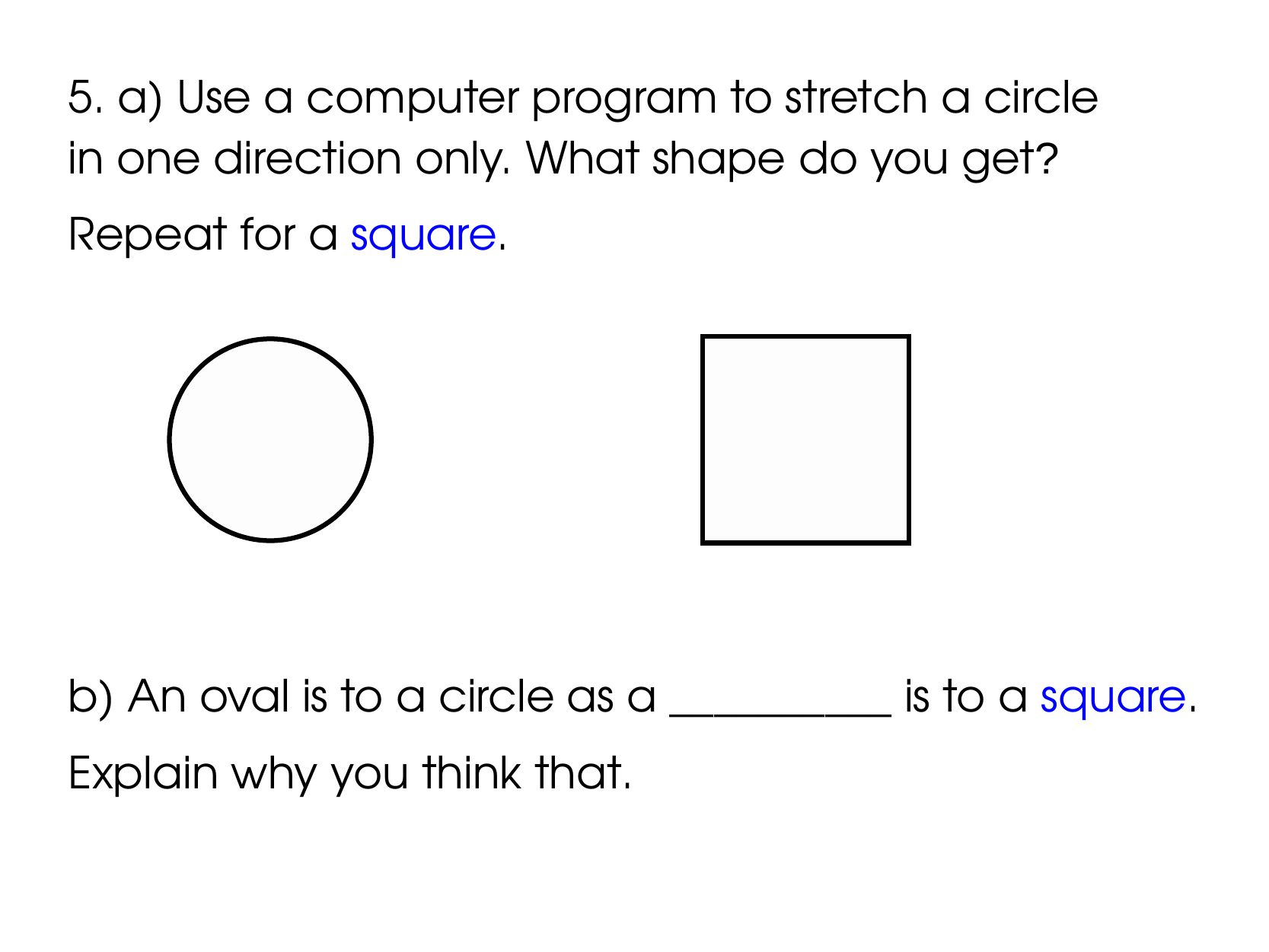

5. a) Use a computer program to stretch a circle
in one direction only. What shape do you get?
Repeat for a square.

b) An oval is to a circle as a __________ is to a square.
Explain why you think that.